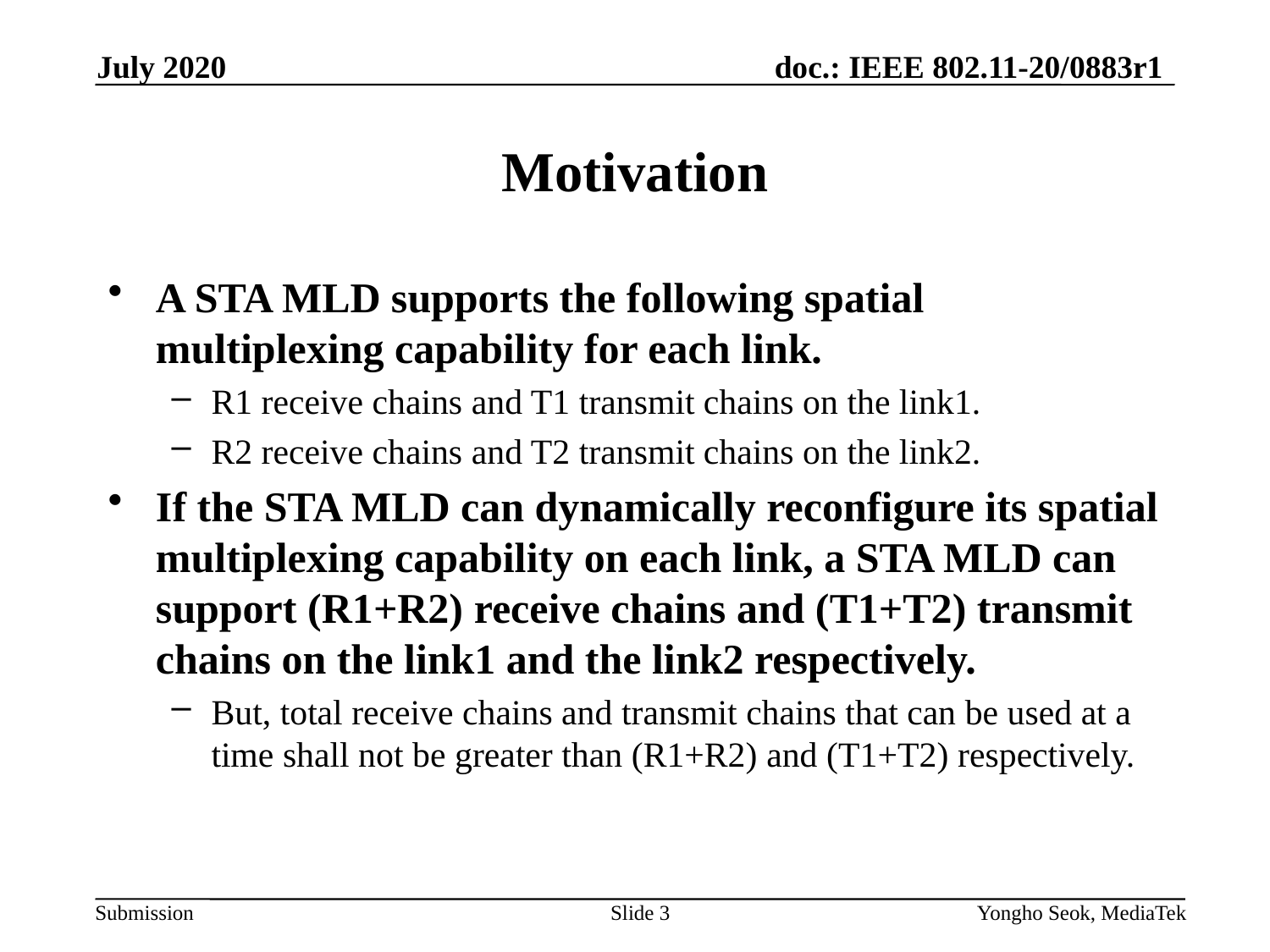

July 2020
# Motivation
A STA MLD supports the following spatial multiplexing capability for each link.
R1 receive chains and T1 transmit chains on the link1.
R2 receive chains and T2 transmit chains on the link2.
If the STA MLD can dynamically reconfigure its spatial multiplexing capability on each link, a STA MLD can support (R1+R2) receive chains and (T1+T2) transmit chains on the link1 and the link2 respectively.
But, total receive chains and transmit chains that can be used at a time shall not be greater than (R1+R2) and (T1+T2) respectively.

Slide 3
Yongho Seok, MediaTek